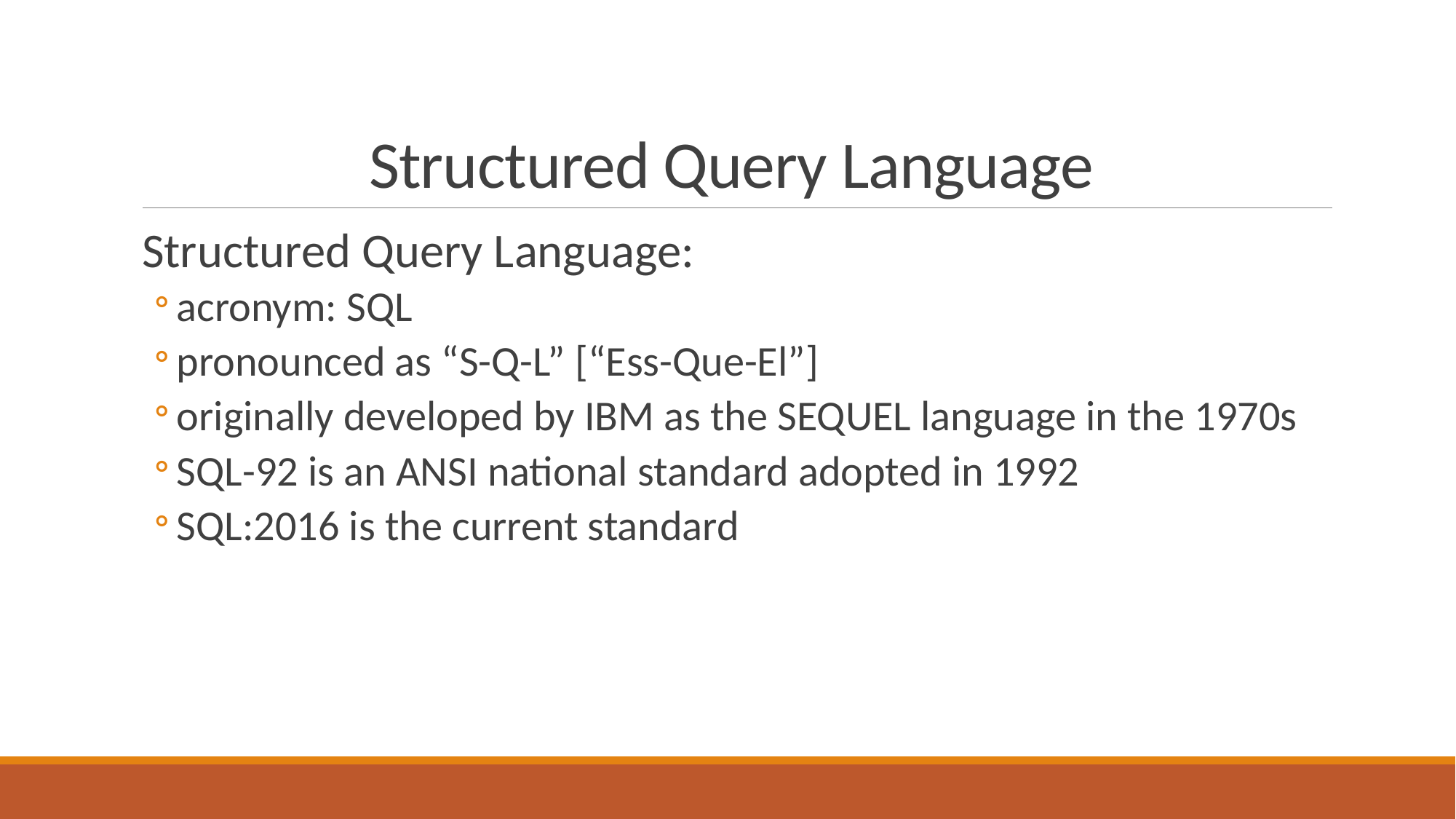

# Structured Query Language
Structured Query Language:
acronym: SQL
pronounced as “S-Q-L” [“Ess-Que-El”]
originally developed by IBM as the SEQUEL language in the 1970s
SQL-92 is an ANSI national standard adopted in 1992
SQL:2016 is the current standard